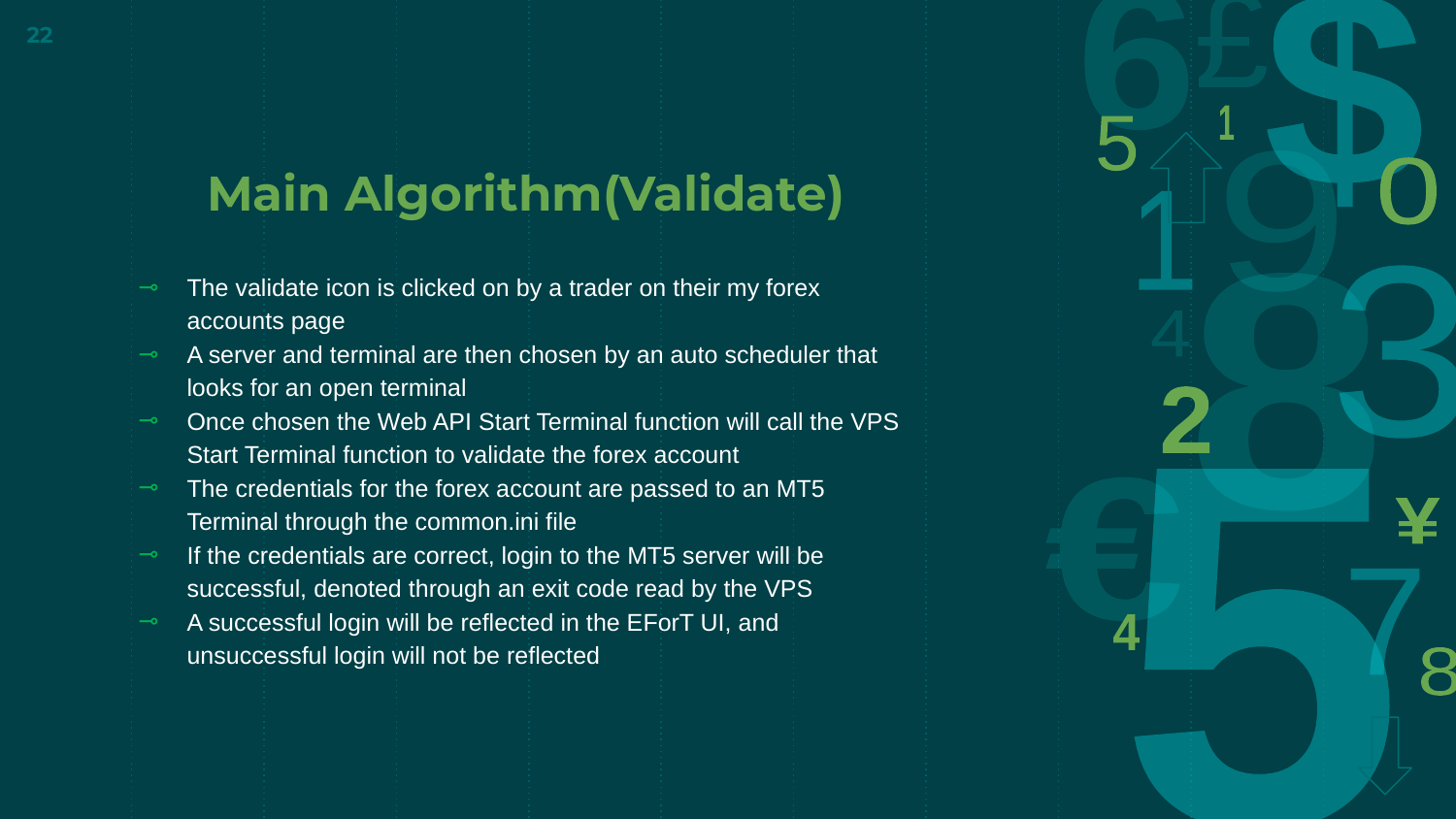

22
# Main Algorithm(Validate)
The validate icon is clicked on by a trader on their my forex accounts page
A server and terminal are then chosen by an auto scheduler that looks for an open terminal
Once chosen the Web API Start Terminal function will call the VPS Start Terminal function to validate the forex account
The credentials for the forex account are passed to an MT5 Terminal through the common.ini file
If the credentials are correct, login to the MT5 server will be successful, denoted through an exit code read by the VPS
A successful login will be reflected in the EForT UI, and unsuccessful login will not be reflected